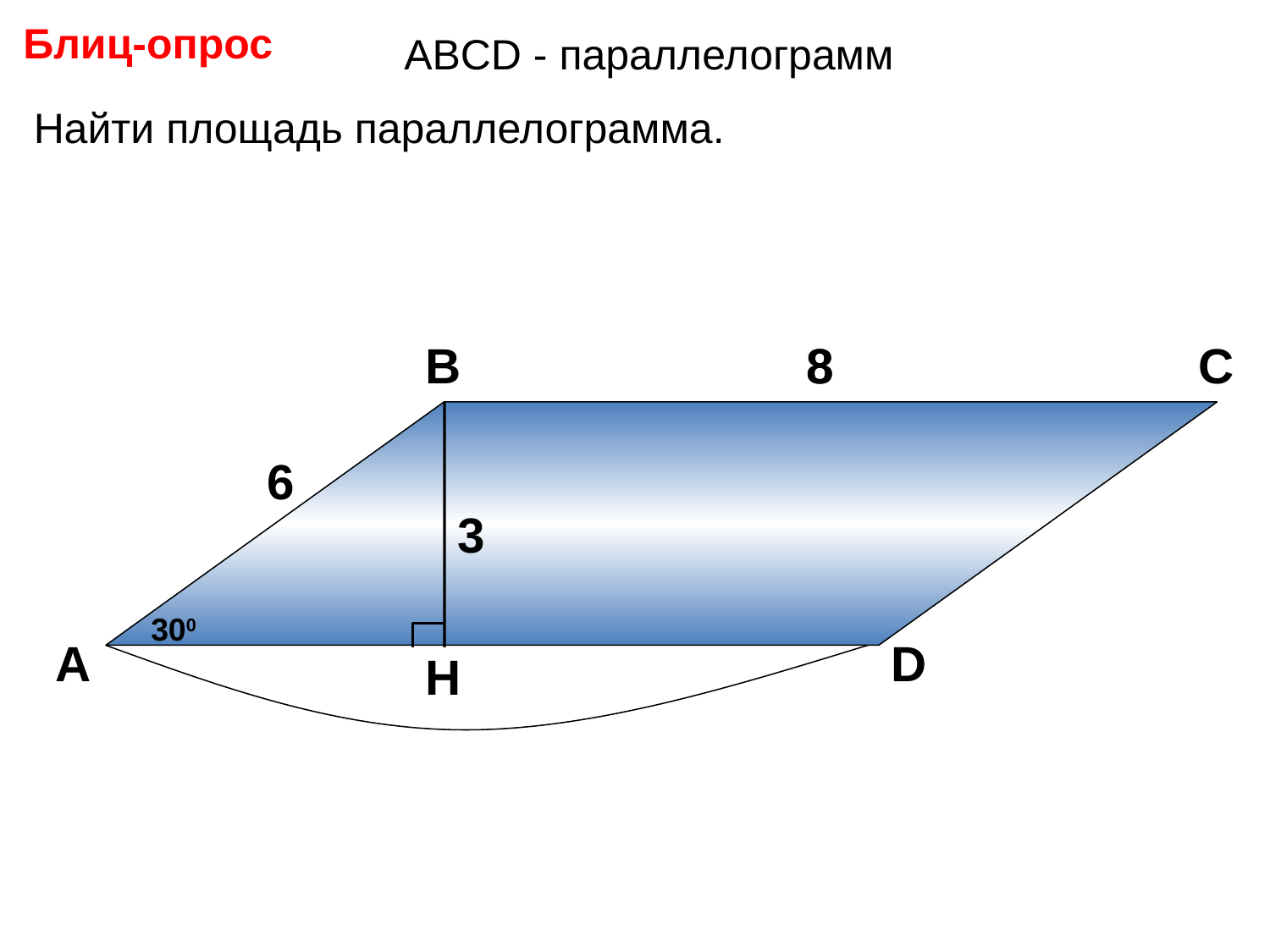

Блиц-опрос
АBCD - параллелограмм
Найти площадь параллелограмма.
В
8
8
С

H
6
3
300
А
D